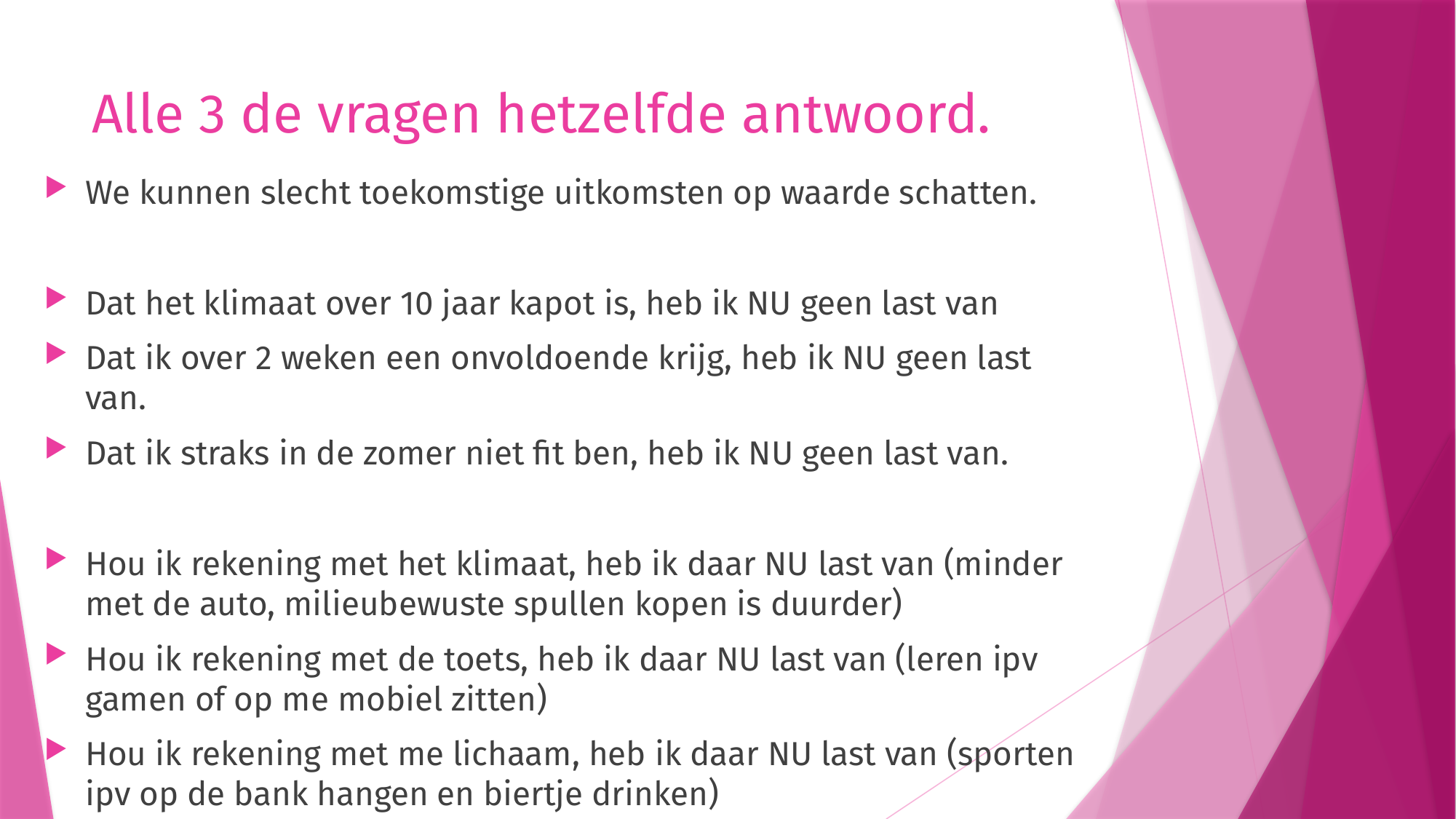

# Alle 3 de vragen hetzelfde antwoord.
We kunnen slecht toekomstige uitkomsten op waarde schatten.

Dat het klimaat over 10 jaar kapot is, heb ik NU geen last van
Dat ik over 2 weken een onvoldoende krijg, heb ik NU geen last van.
Dat ik straks in de zomer niet fit ben, heb ik NU geen last van.

Hou ik rekening met het klimaat, heb ik daar NU last van (minder met de auto, milieubewuste spullen kopen is duurder)
Hou ik rekening met de toets, heb ik daar NU last van (leren ipv gamen of op me mobiel zitten)
Hou ik rekening met me lichaam, heb ik daar NU last van (sporten ipv op de bank hangen en biertje drinken)